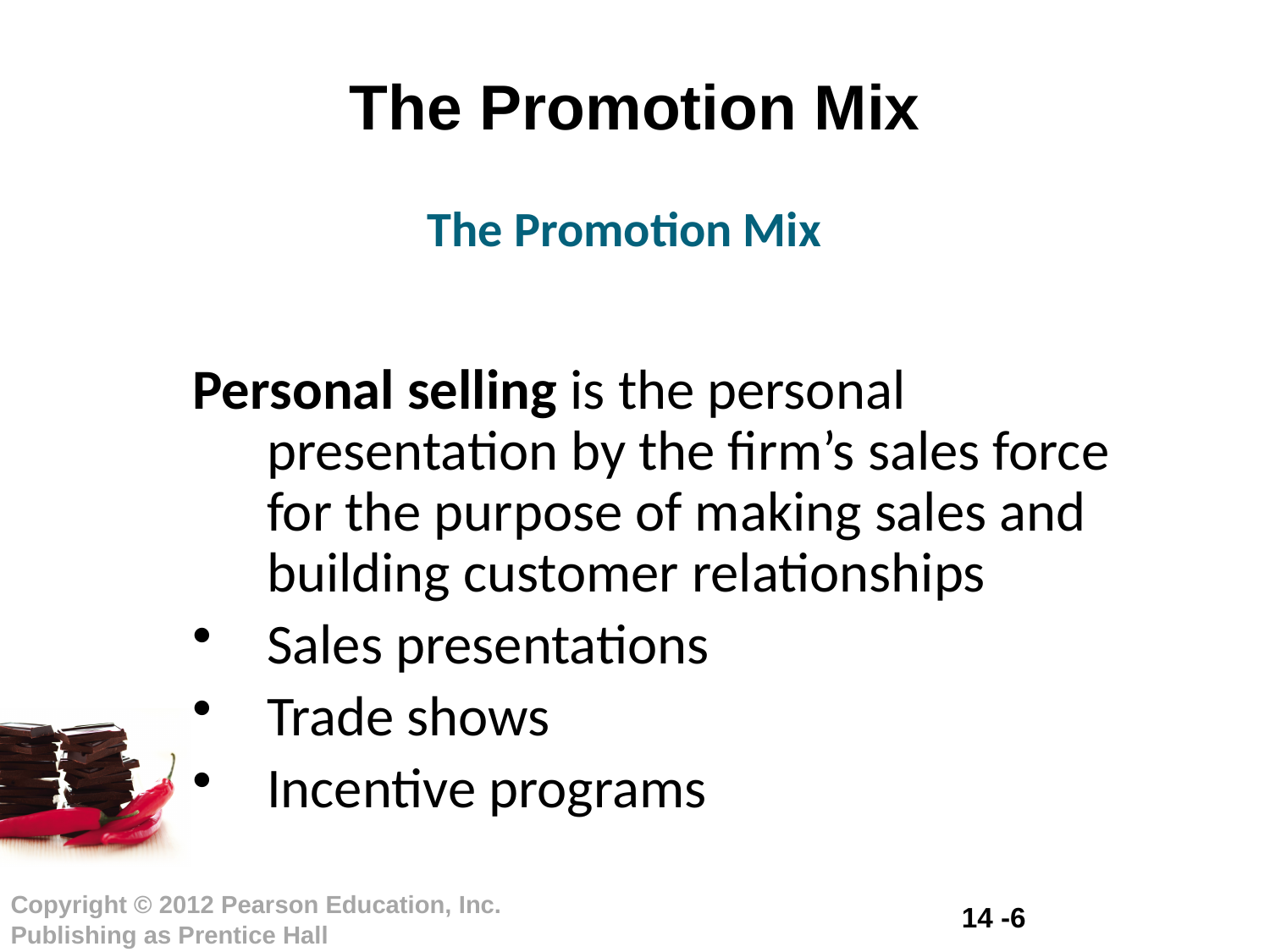

# The Promotion Mix
The Promotion Mix

Personal selling is the personal presentation by the firm’s sales force for the purpose of making sales and building customer relationships
Sales presentations
Trade shows
Incentive programs